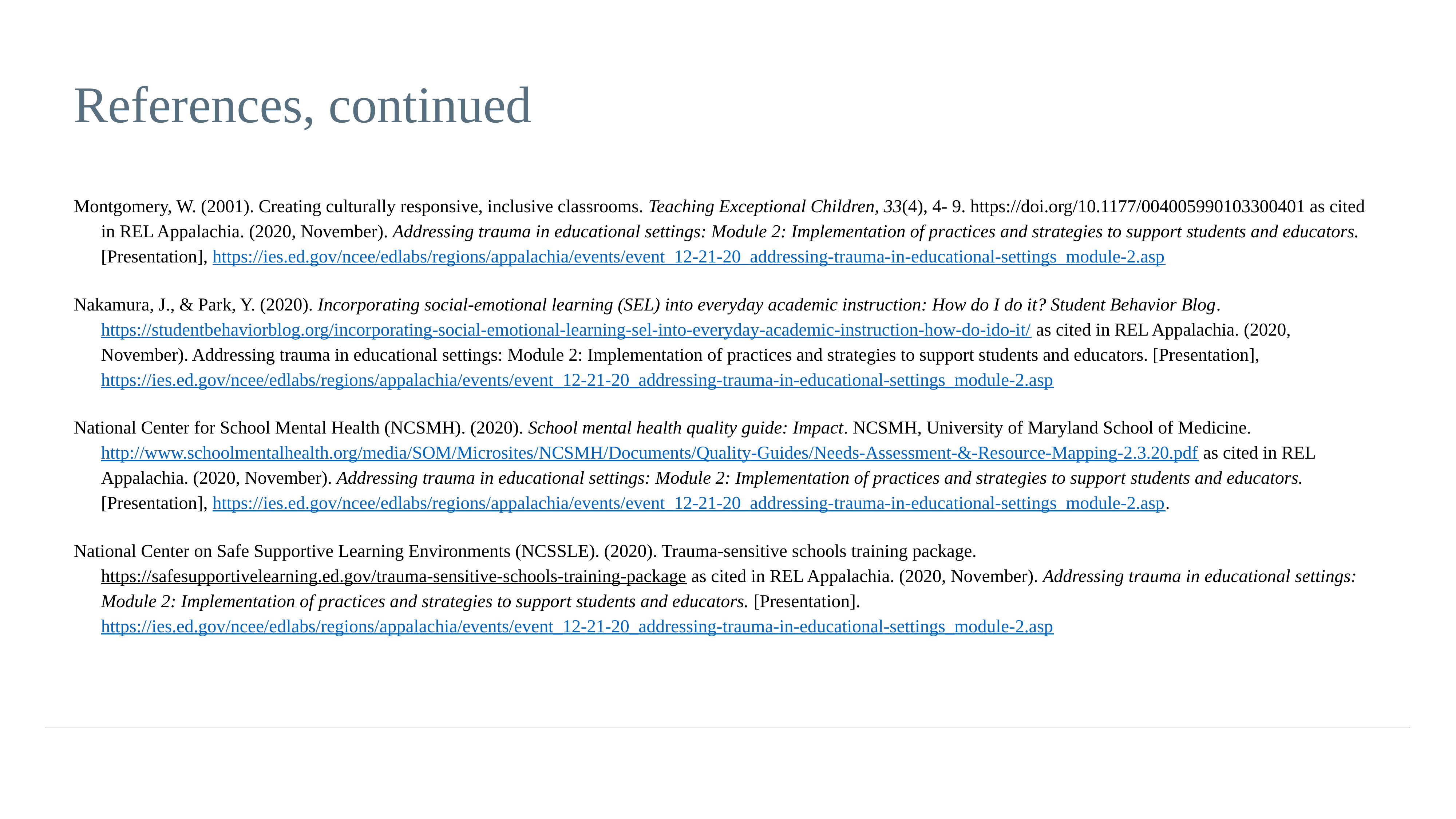

# References, continued-3
Montgomery, W. (2001). Creating culturally responsive, inclusive classrooms. Teaching Exceptional Children, 33(4), 4- 9. https://doi.org/10.1177/004005990103300401 as cited in REL Appalachia. (2020, November). Addressing trauma in educational settings: Module 2: Implementation of practices and strategies to support students and educators. [Presentation], https://ies.ed.gov/ncee/edlabs/regions/appalachia/events/event_12-21-20_addressing-trauma-in-educational-settings_module-2.asp
Nakamura, J., & Park, Y. (2020). Incorporating social-emotional learning (SEL) into everyday academic instruction: How do I do it? Student Behavior Blog. https://studentbehaviorblog.org/incorporating-social-emotional-learning-sel-into-everyday-academic-instruction-how-do-ido-it/ as cited in REL Appalachia. (2020, November). Addressing trauma in educational settings: Module 2: Implementation of practices and strategies to support students and educators. [Presentation], https://ies.ed.gov/ncee/edlabs/regions/appalachia/events/event_12-21-20_addressing-trauma-in-educational-settings_module-2.asp
National Center for School Mental Health (NCSMH). (2020). School mental health quality guide: Impact. NCSMH, University of Maryland School of Medicine. http://www.schoolmentalhealth.org/media/SOM/Microsites/NCSMH/Documents/Quality-Guides/Needs-Assessment-&-Resource-Mapping-2.3.20.pdf as cited in REL Appalachia. (2020, November). Addressing trauma in educational settings: Module 2: Implementation of practices and strategies to support students and educators. [Presentation], https://ies.ed.gov/ncee/edlabs/regions/appalachia/events/event_12-21-20_addressing-trauma-in-educational-settings_module-2.asp.
National Center on Safe Supportive Learning Environments (NCSSLE). (2020). Trauma-sensitive schools training package. https://safesupportivelearning.ed.gov/trauma-sensitive-schools-training-package as cited in REL Appalachia. (2020, November). Addressing trauma in educational settings: Module 2: Implementation of practices and strategies to support students and educators. [Presentation]. https://ies.ed.gov/ncee/edlabs/regions/appalachia/events/event_12-21-20_addressing-trauma-in-educational-settings_module-2.asp